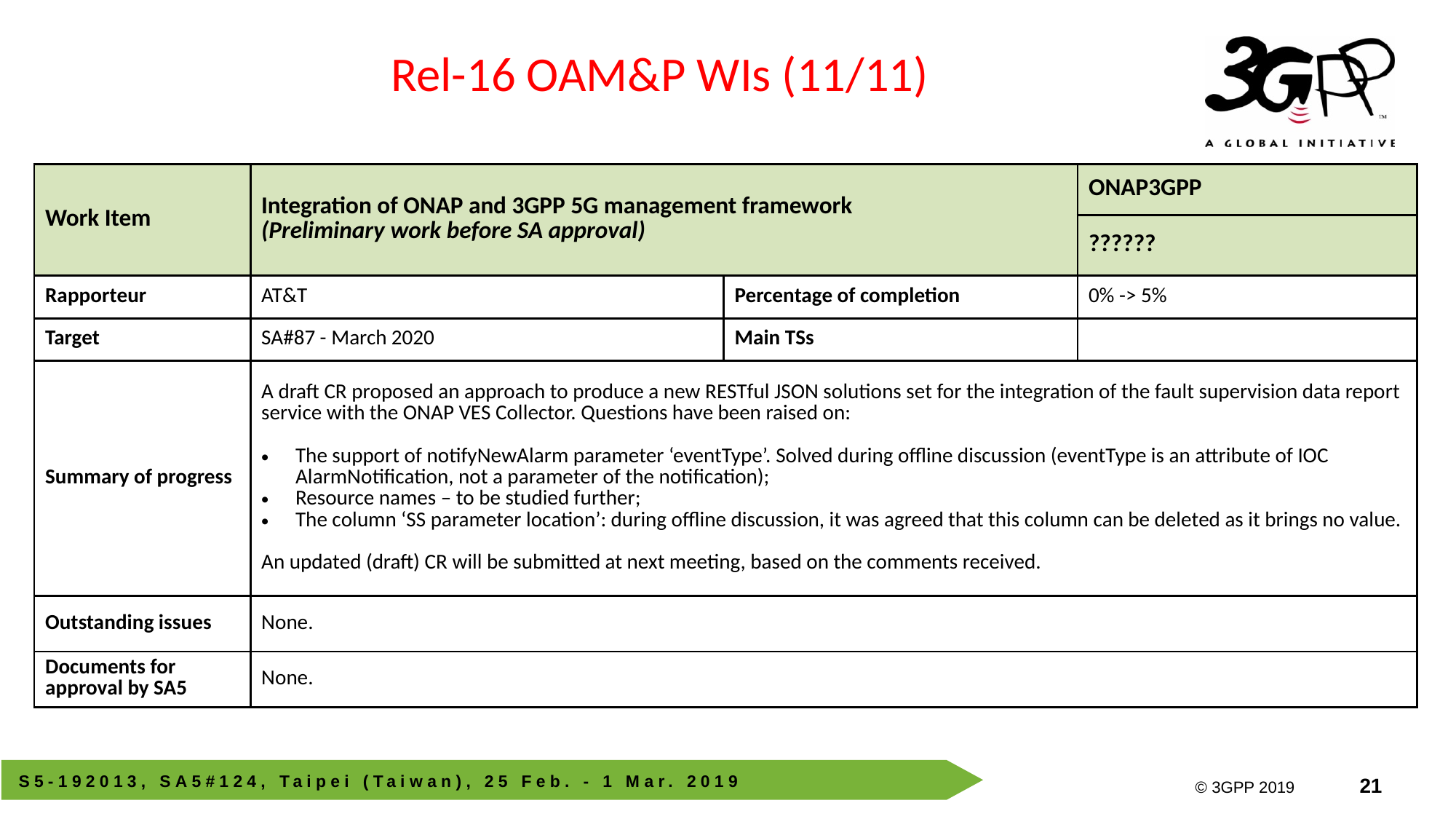

Rel-16 OAM&P WIs (11/11)
| Work Item | Integration of ONAP and 3GPP 5G management framework (Preliminary work before SA approval) |  | ONAP3GPP |
| --- | --- | --- | --- |
|  |  |  | ?????? |
| Rapporteur | AT&T | Percentage of completion | 0% -> 5% |
| Target | SA#87 - March 2020 | Main TSs |  |
| Summary of progress | A draft CR proposed an approach to produce a new RESTful JSON solutions set for the integration of the fault supervision data report service with the ONAP VES Collector. Questions have been raised on: The support of notifyNewAlarm parameter ‘eventType’. Solved during offline discussion (eventType is an attribute of IOC AlarmNotification, not a parameter of the notification); Resource names – to be studied further; The column ‘SS parameter location’: during offline discussion, it was agreed that this column can be deleted as it brings no value. An updated (draft) CR will be submitted at next meeting, based on the comments received. |  |  |
| Outstanding issues | None. |  |  |
| Documents for approval by SA5 | None. |  |  |